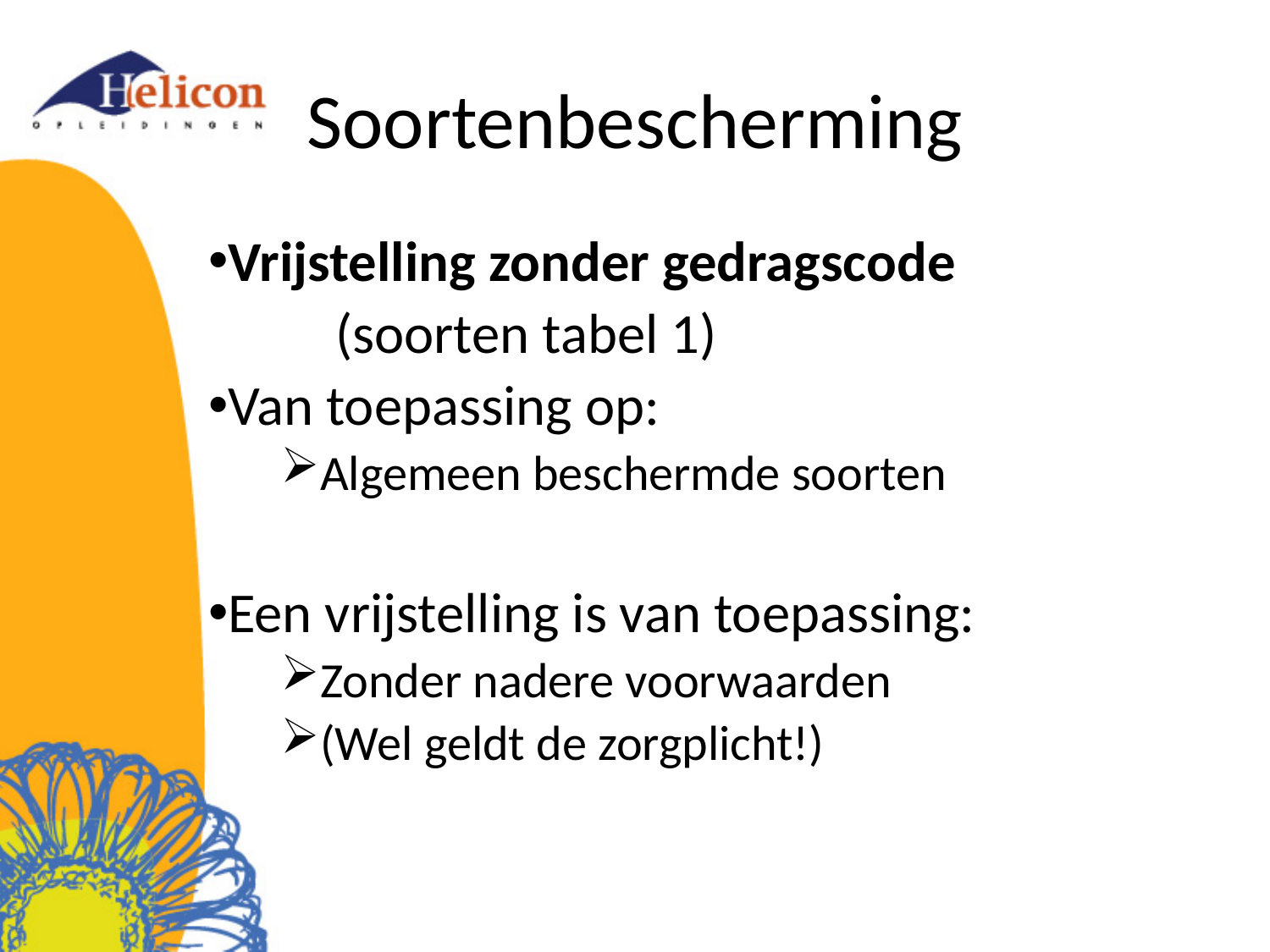

# Soortenbescherming
Vrijstelling zonder gedragscode
	(soorten tabel 1)
Van toepassing op:
Algemeen beschermde soorten

Een vrijstelling is van toepassing:
Zonder nadere voorwaarden
(Wel geldt de zorgplicht!)